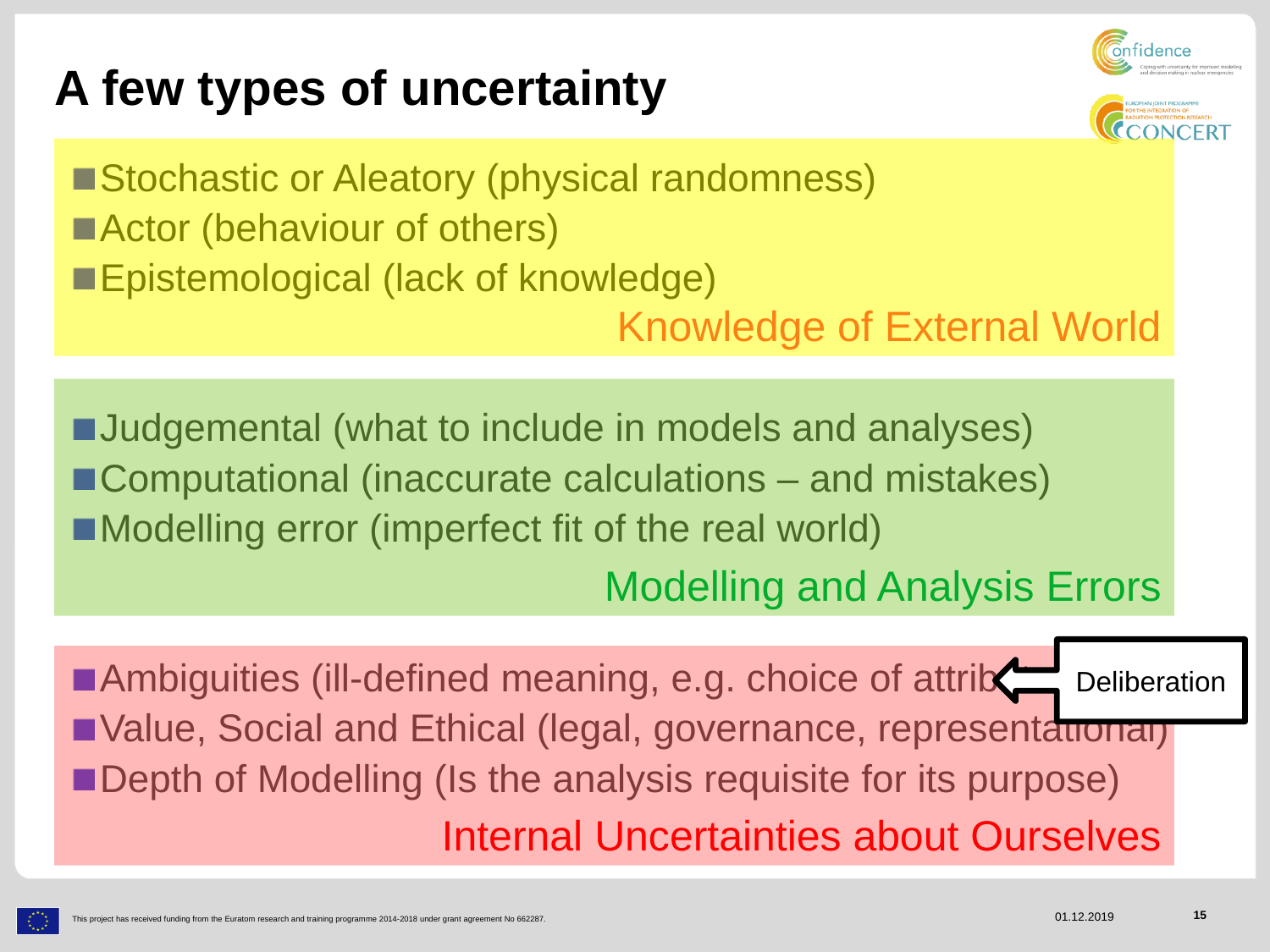

# A few types of uncertainty

Knowledge of External World
Stochastic or Aleatory (physical randomness)
Actor (behaviour of others)
Epistemological (lack of knowledge)

Judgemental (what to include in models and analyses)
Computational (inaccurate calculations – and mistakes)
Modelling error (imperfect fit of the real world)

Ambiguities (ill-defined meaning, e.g. choice of attributes)
Value, Social and Ethical (legal, governance, representational)
Depth of Modelling (Is the analysis requisite for its purpose)

Modelling and Analysis Errors
Deliberation

Internal Uncertainties about Ourselves